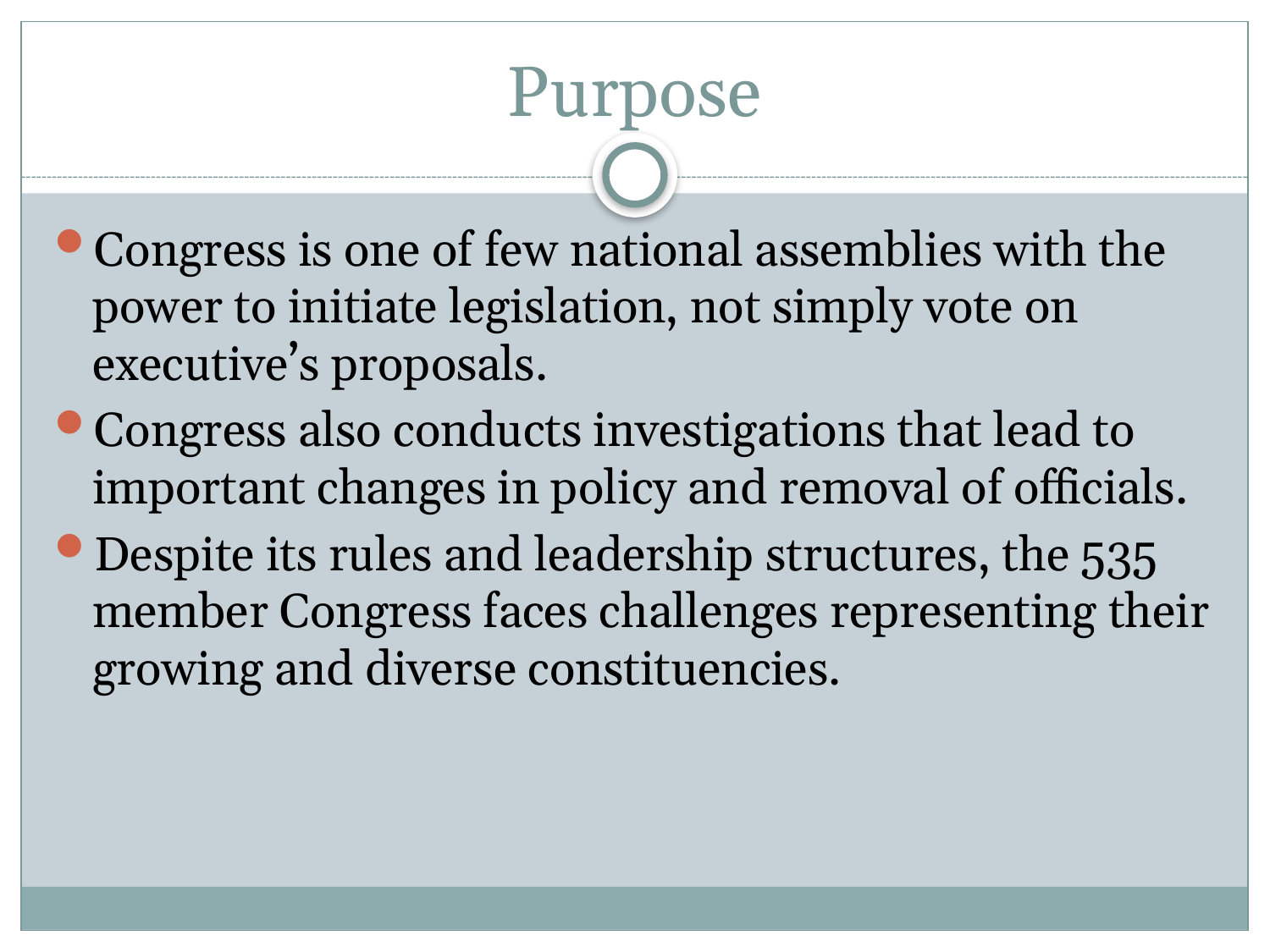

# Purpose
Congress is one of few national assemblies with the power to initiate legislation, not simply vote on executive’s proposals.
Congress also conducts investigations that lead to important changes in policy and removal of officials.
Despite its rules and leadership structures, the 535 member Congress faces challenges representing their growing and diverse constituencies.